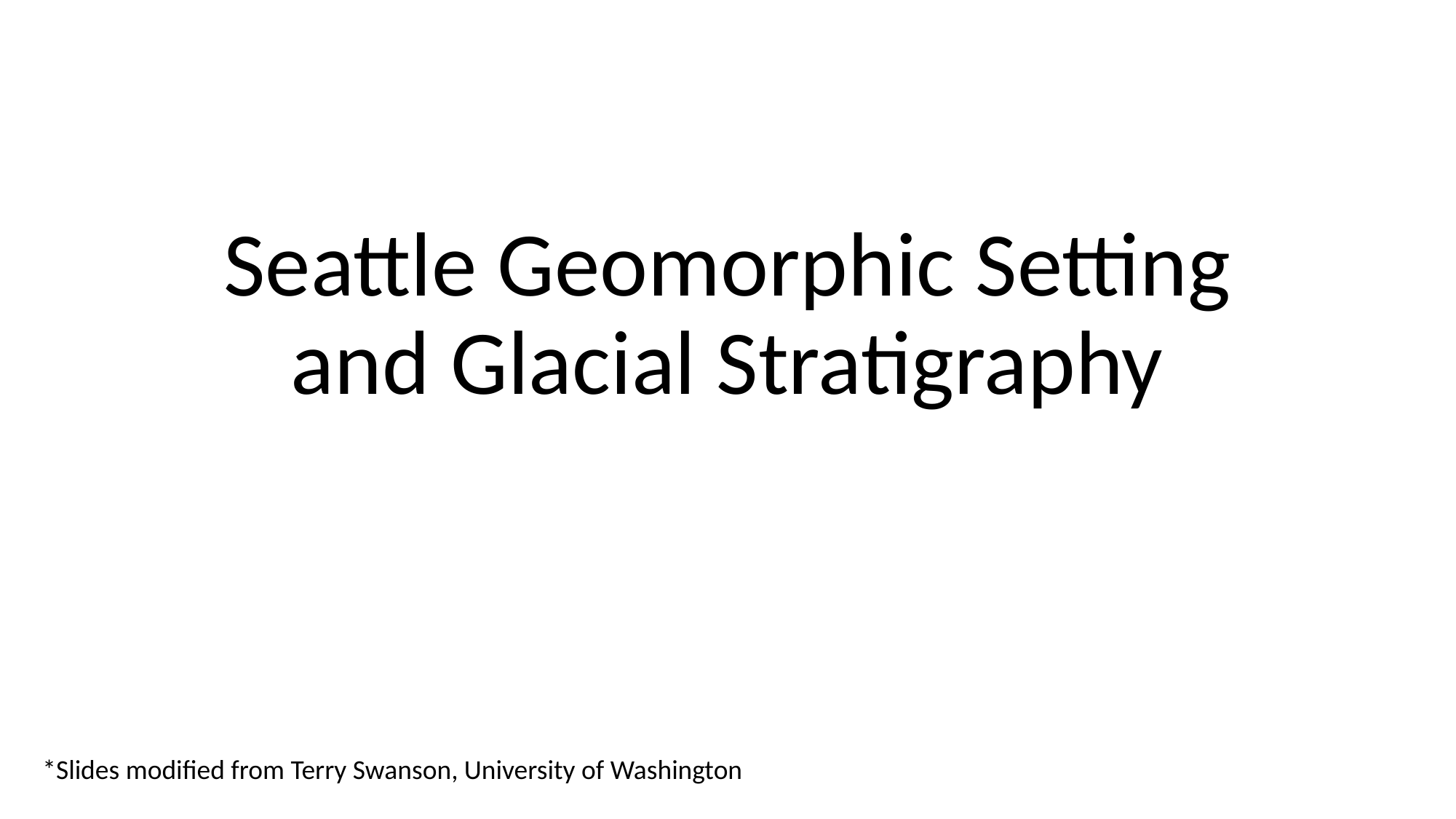

# Seattle Geomorphic Setting and Glacial Stratigraphy
*Slides modified from Terry Swanson, University of Washington